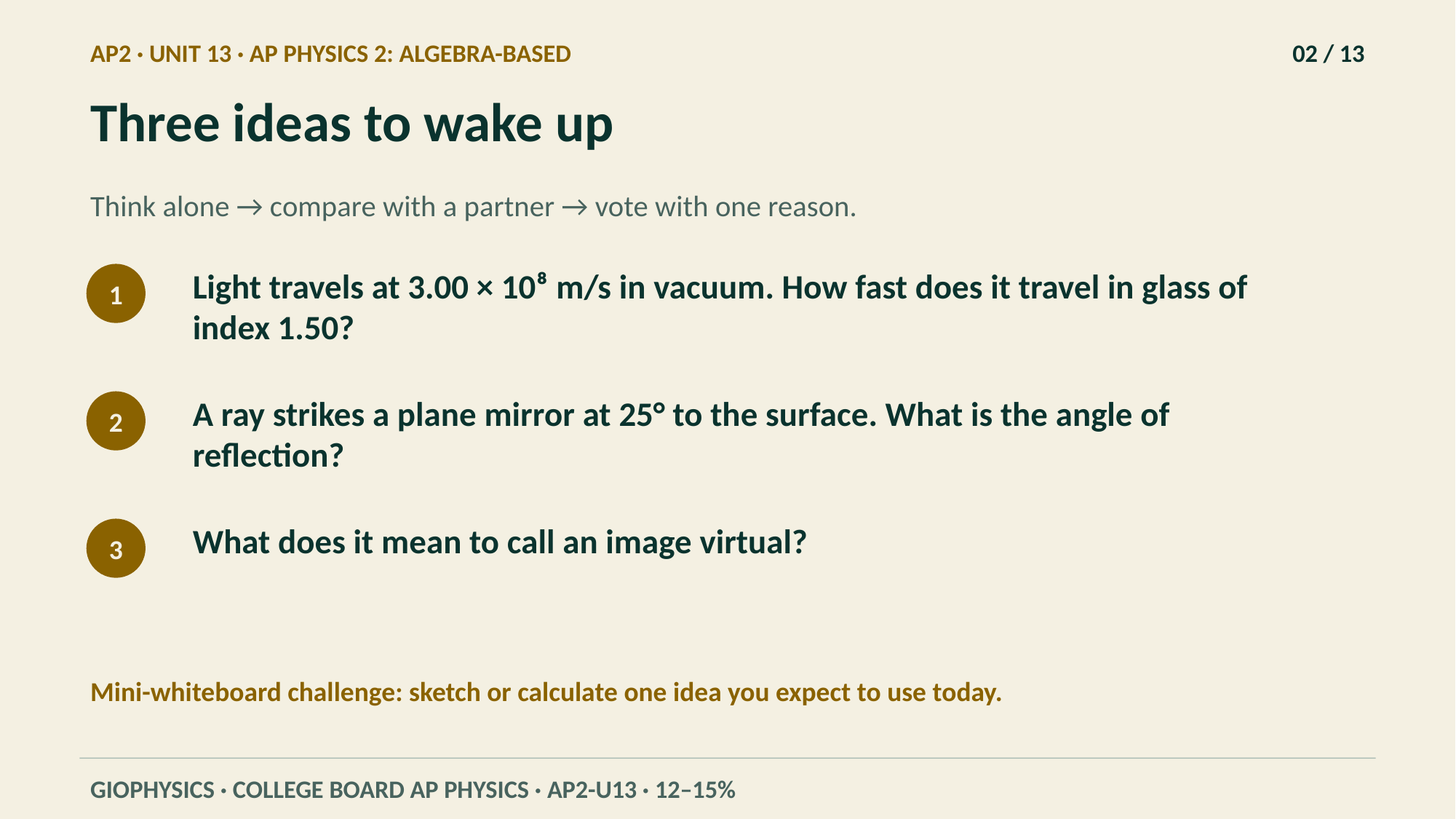

AP2 · UNIT 13 · AP PHYSICS 2: ALGEBRA-BASED
02 / 13
Three ideas to wake up
Think alone → compare with a partner → vote with one reason.
Light travels at 3.00 × 10⁸ m/s in vacuum. How fast does it travel in glass of index 1.50?

1
A ray strikes a plane mirror at 25° to the surface. What is the angle of reflection?

2
What does it mean to call an image virtual?

3
Mini-whiteboard challenge: sketch or calculate one idea you expect to use today.

GIOPHYSICS · COLLEGE BOARD AP PHYSICS · AP2-U13 · 12–15%